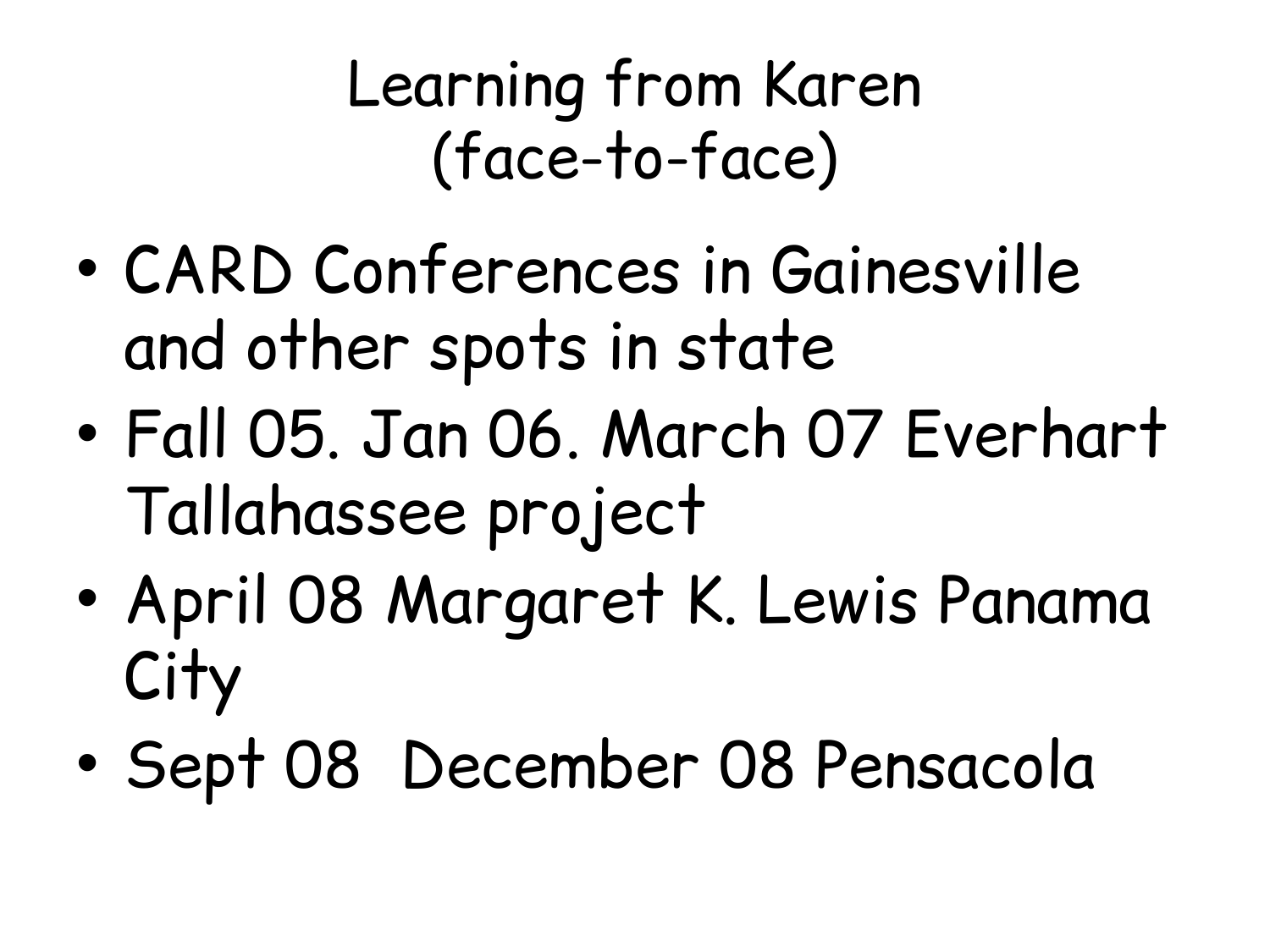

# Learning from Karen (face-to-face)
CARD Conferences in Gainesville and other spots in state
Fall 05. Jan 06. March 07 Everhart Tallahassee project
April 08 Margaret K. Lewis Panama City
Sept 08  December 08 Pensacola